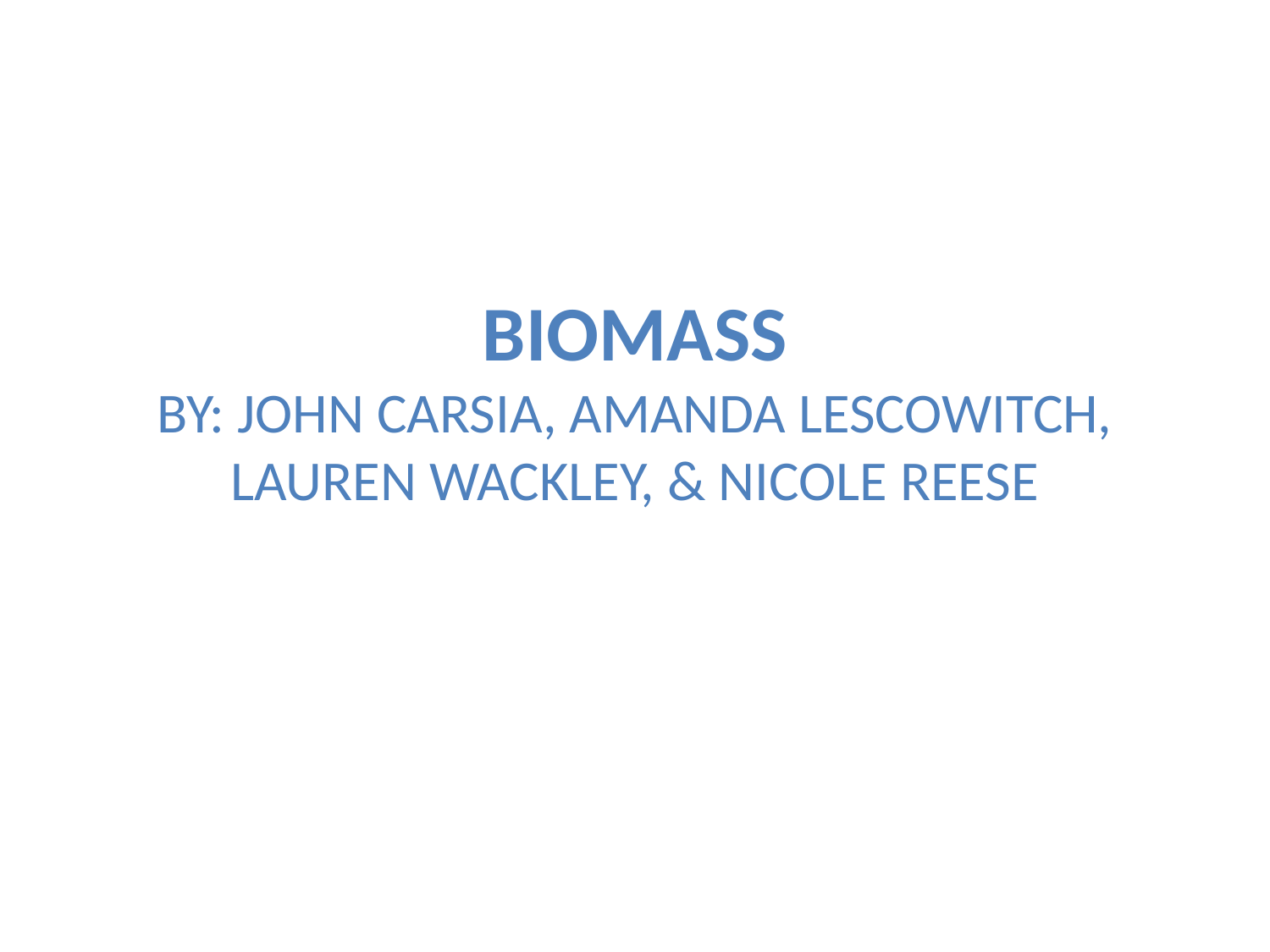

# BIOMASS BY: JOHN CARSIA, AMANDA LESCOWITCH, LAUREN WACKLEY, & NICOLE REESE